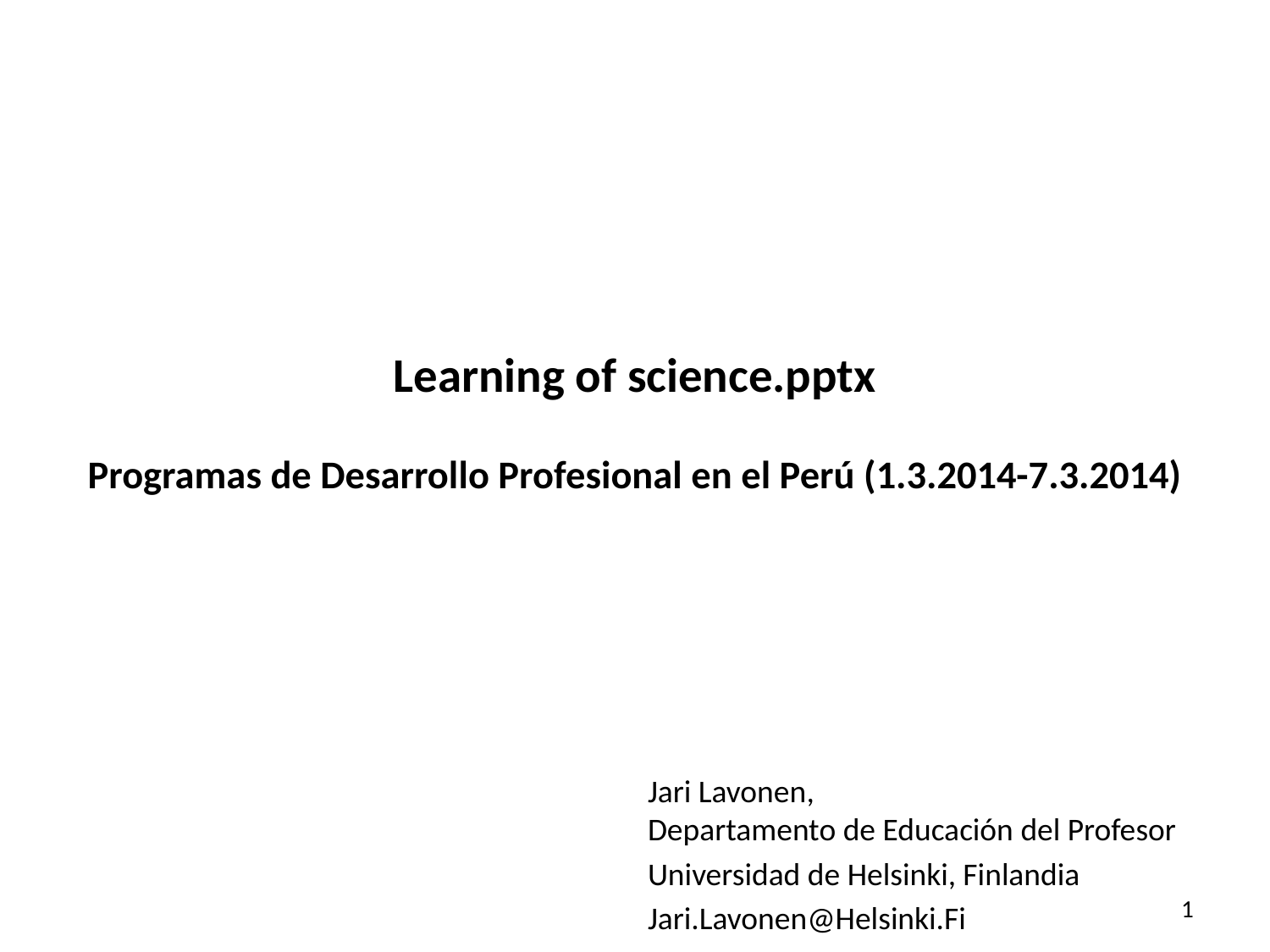

# Learning of science.pptx Programas de Desarrollo Profesional en el Perú (1.3.2014-7.3.2014)

Jari Lavonen,
Departamento de Educación del Profesor
Universidad de Helsinki, Finlandia
Jari.Lavonen@Helsinki.Fi
1